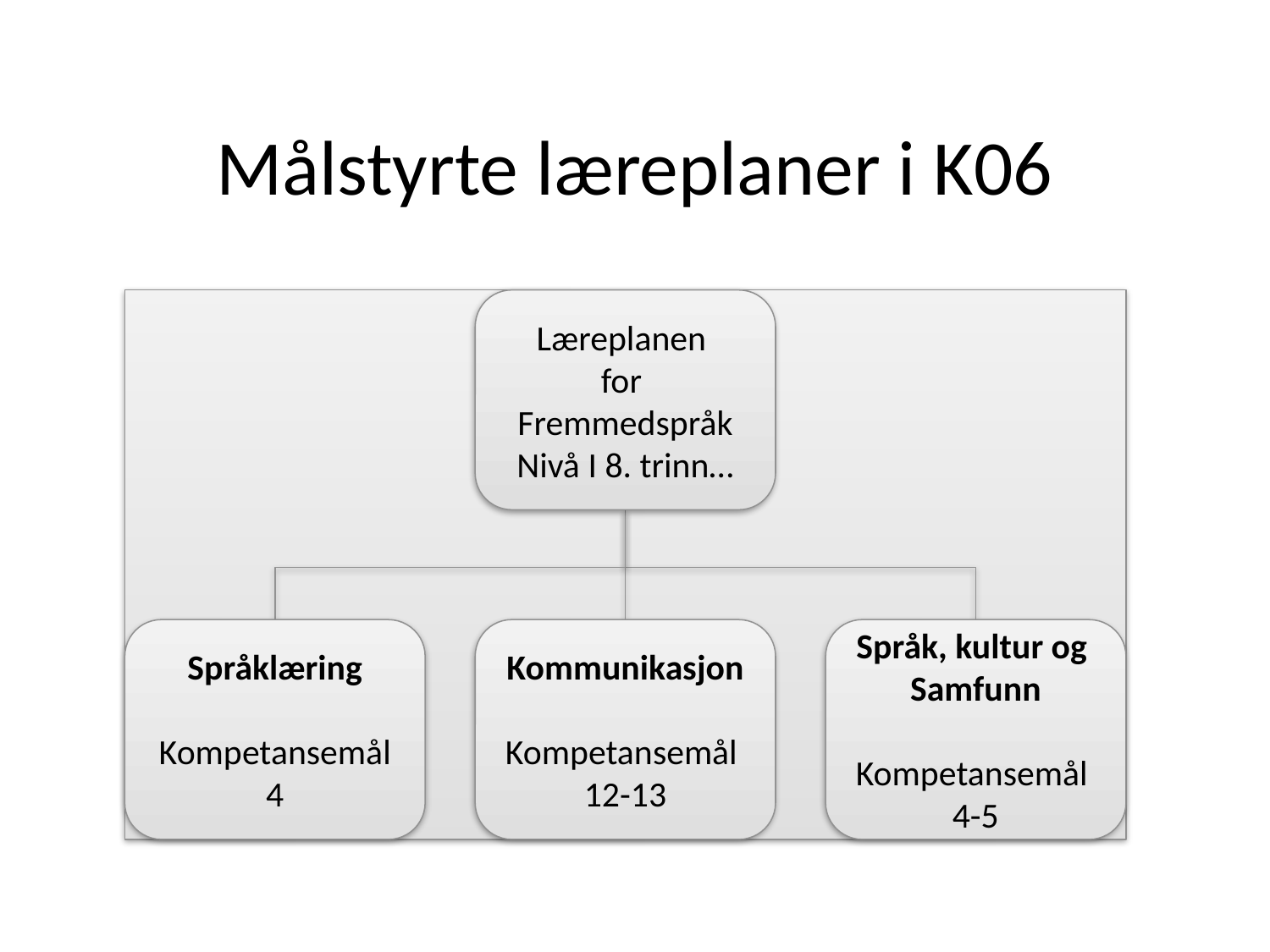

# Målstyrte læreplaner i K06

Læreplanen
for
Fremmedspråk
Nivå I 8. trinn…
Språklæring

Kompetansemål
4
Kommunikasjon

Kompetansemål
12-13
Språk, kultur og
Samfunn

Kompetansemål
4-5